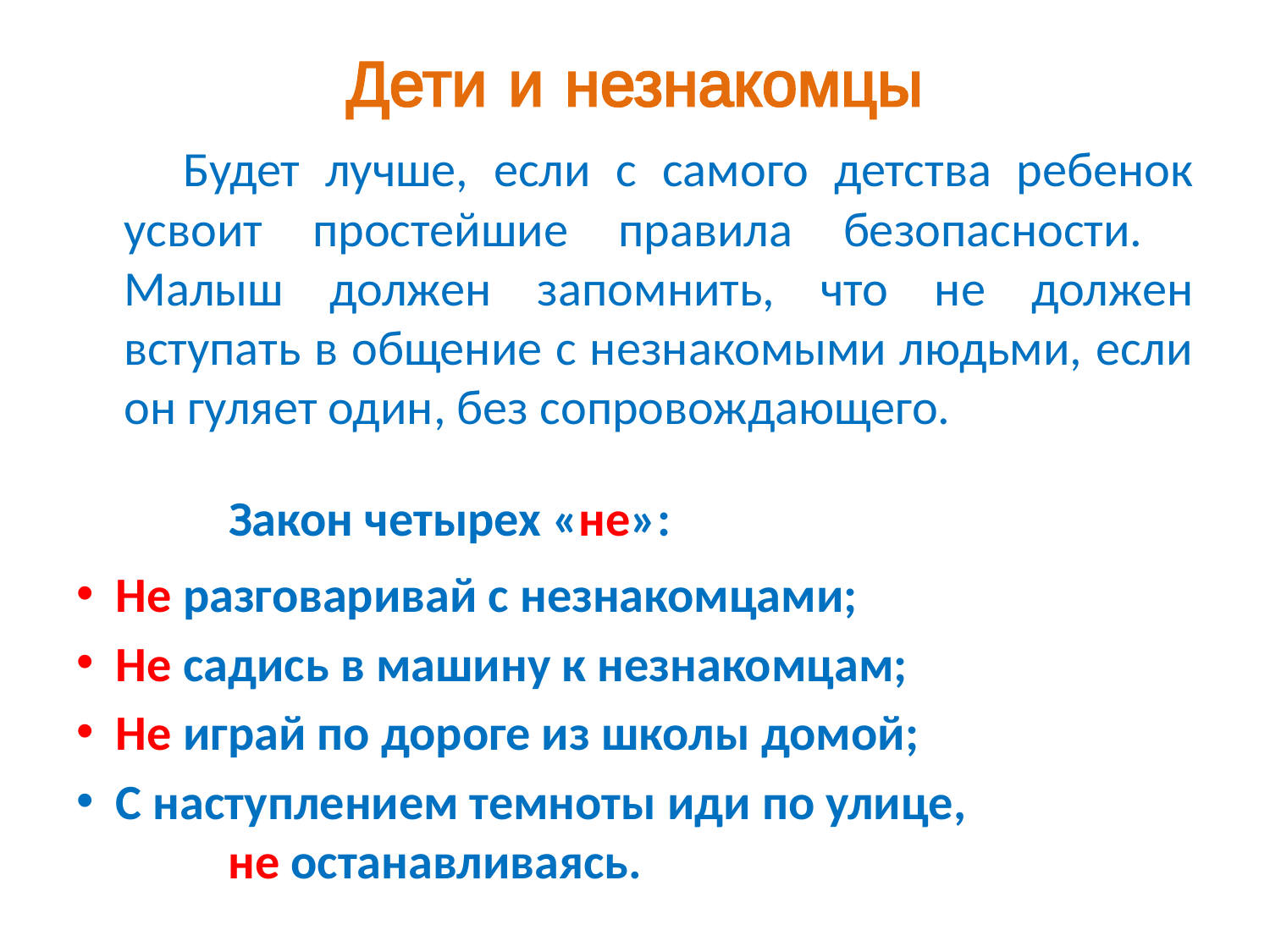

Дети и незнакомцы
    Будет лучше, если с самого детства ребенок усвоит простейшие правила безопасности.  Малыш должен запомнить, что не должен вступать в общение с незнакомыми людьми, если он гуляет один, без сопровождающего.
        Закон четырех «не»:
Не разговаривай с незнакомцами;
Не садись в машину к незнакомцам;
Не играй по дороге из школы домой;
С наступлением темноты иди по улице,                               не останавливаясь.